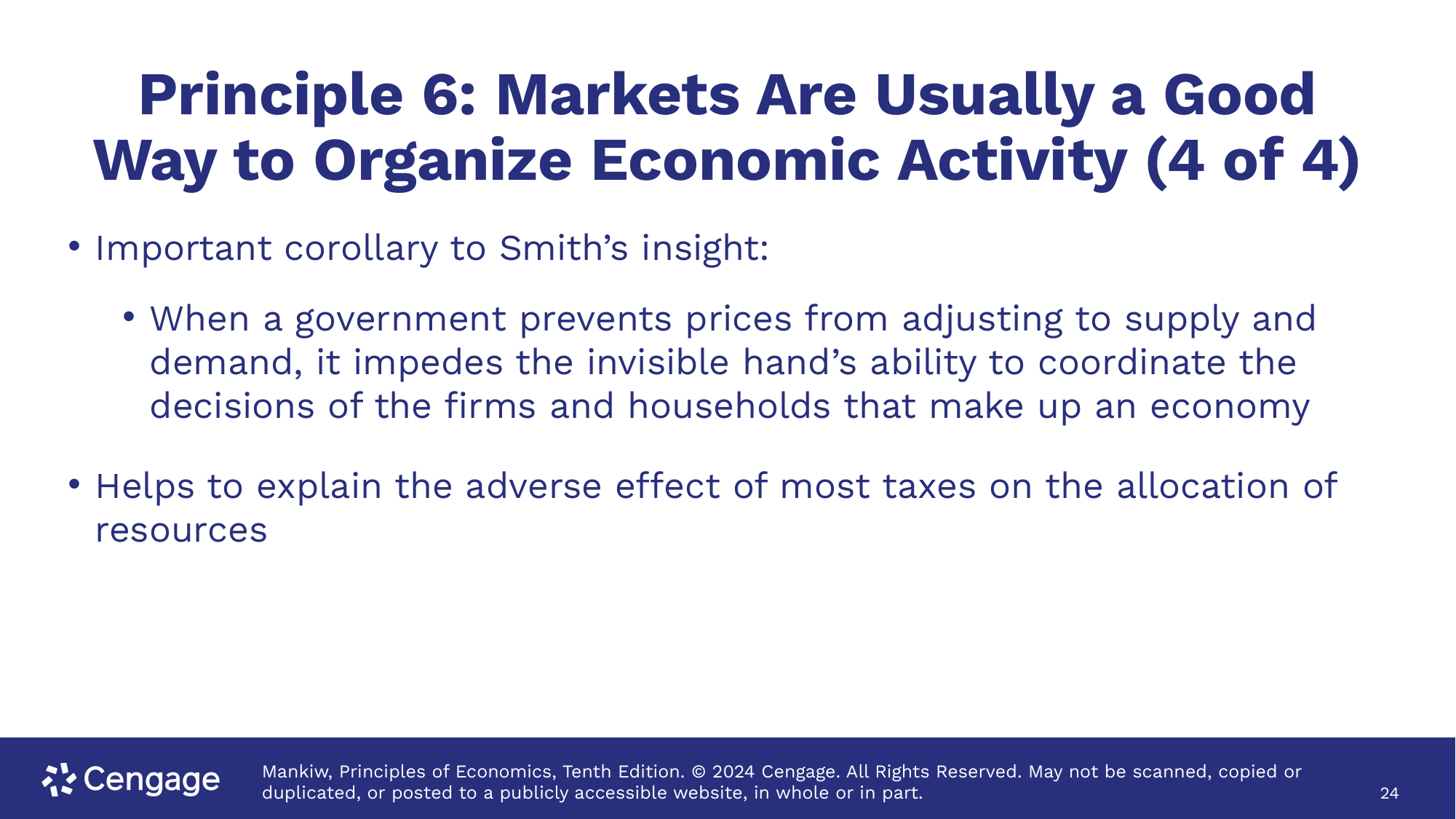

# Principle 6: Markets Are Usually a Good Way to Organize Economic Activity (4 of 4)
Important corollary to Smith’s insight:
When a government prevents prices from adjusting to supply and demand, it impedes the invisible hand’s ability to coordinate the decisions of the firms and households that make up an economy
Helps to explain the adverse effect of most taxes on the allocation of resources